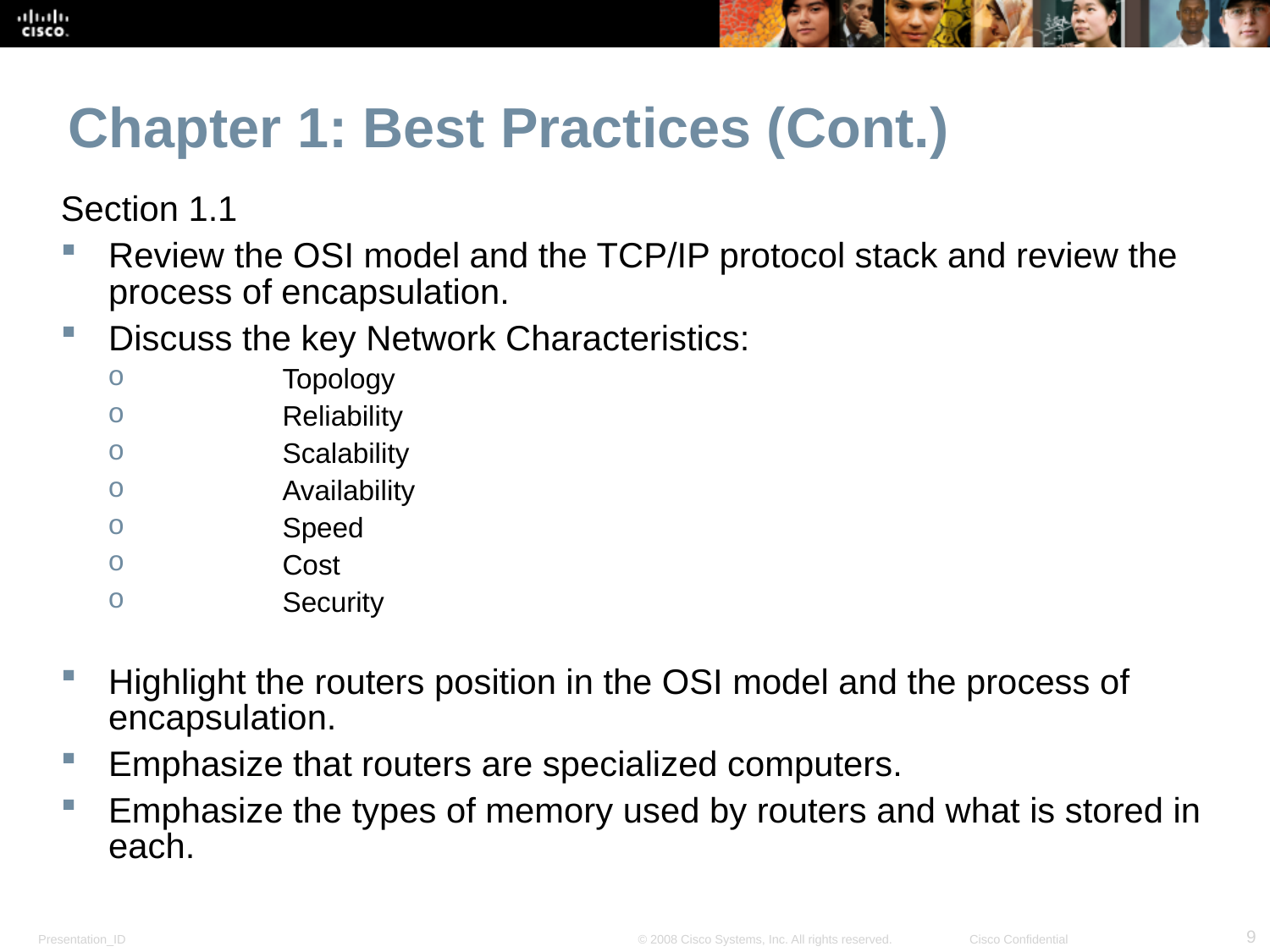

Chapter 1: Best Practices (Cont.)
Section 1.1
Review the OSI model and the TCP/IP protocol stack and review the process of encapsulation.
Discuss the key Network Characteristics:
	Topology
	Reliability
	Scalability
	Availability
	Speed
	Cost
	Security

Highlight the routers position in the OSI model and the process of encapsulation.
Emphasize that routers are specialized computers.
Emphasize the types of memory used by routers and what is stored in each.